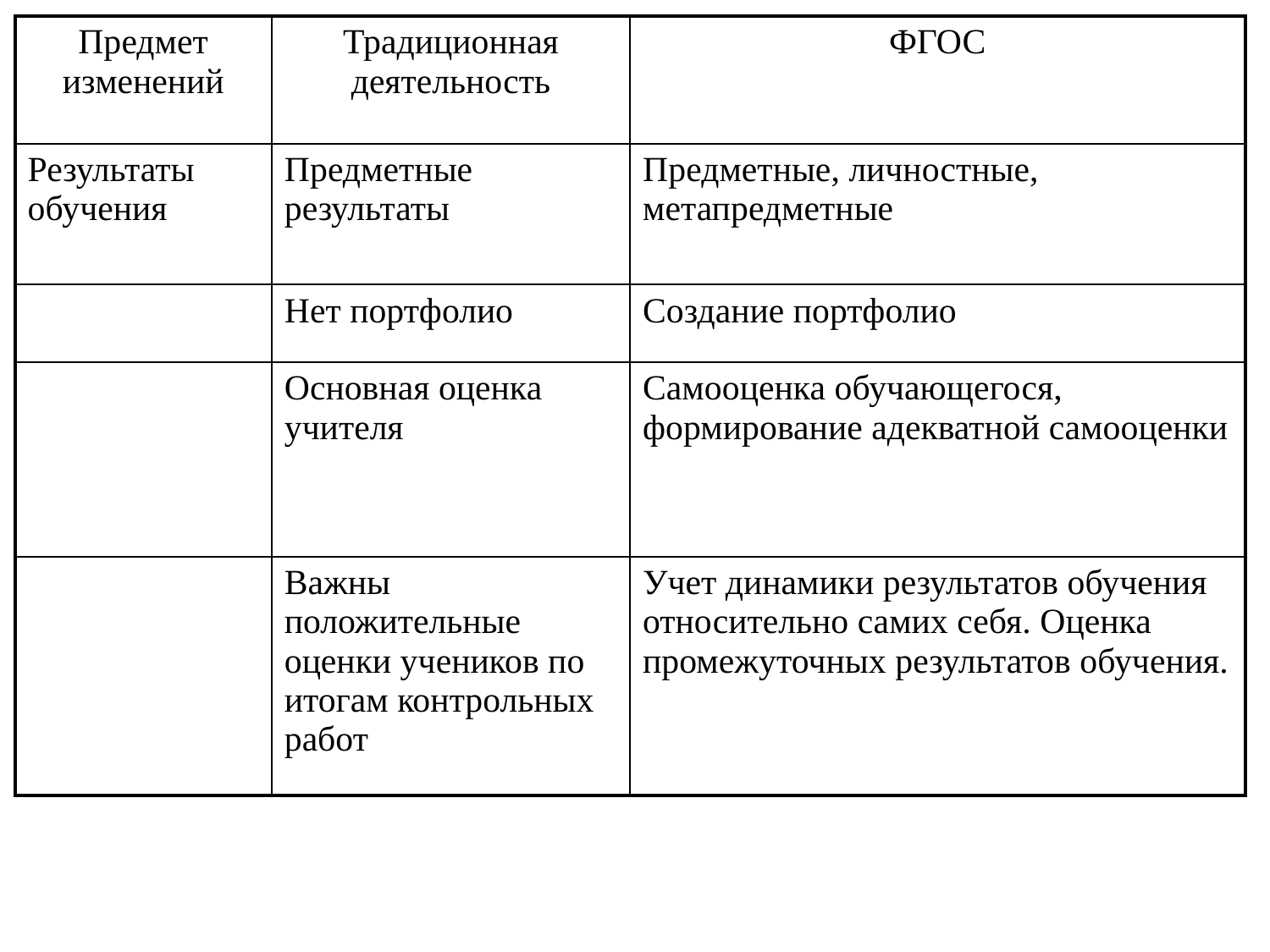

| Предмет изменений | Традиционная деятельность | ФГОС |
| --- | --- | --- |
| Результаты обучения | Предметные результаты | Предметные, личностные, метапредметные |
|  | Нет портфолио | Создание портфолио |
|  | Основная оценка учителя | Самооценка обучающегося, формирование адекватной самооценки |
|  | Важны положительные оценки учеников по итогам контрольных работ | Учет динамики результатов обучения относительно самих себя. Оценка промежуточных результатов обучения. |